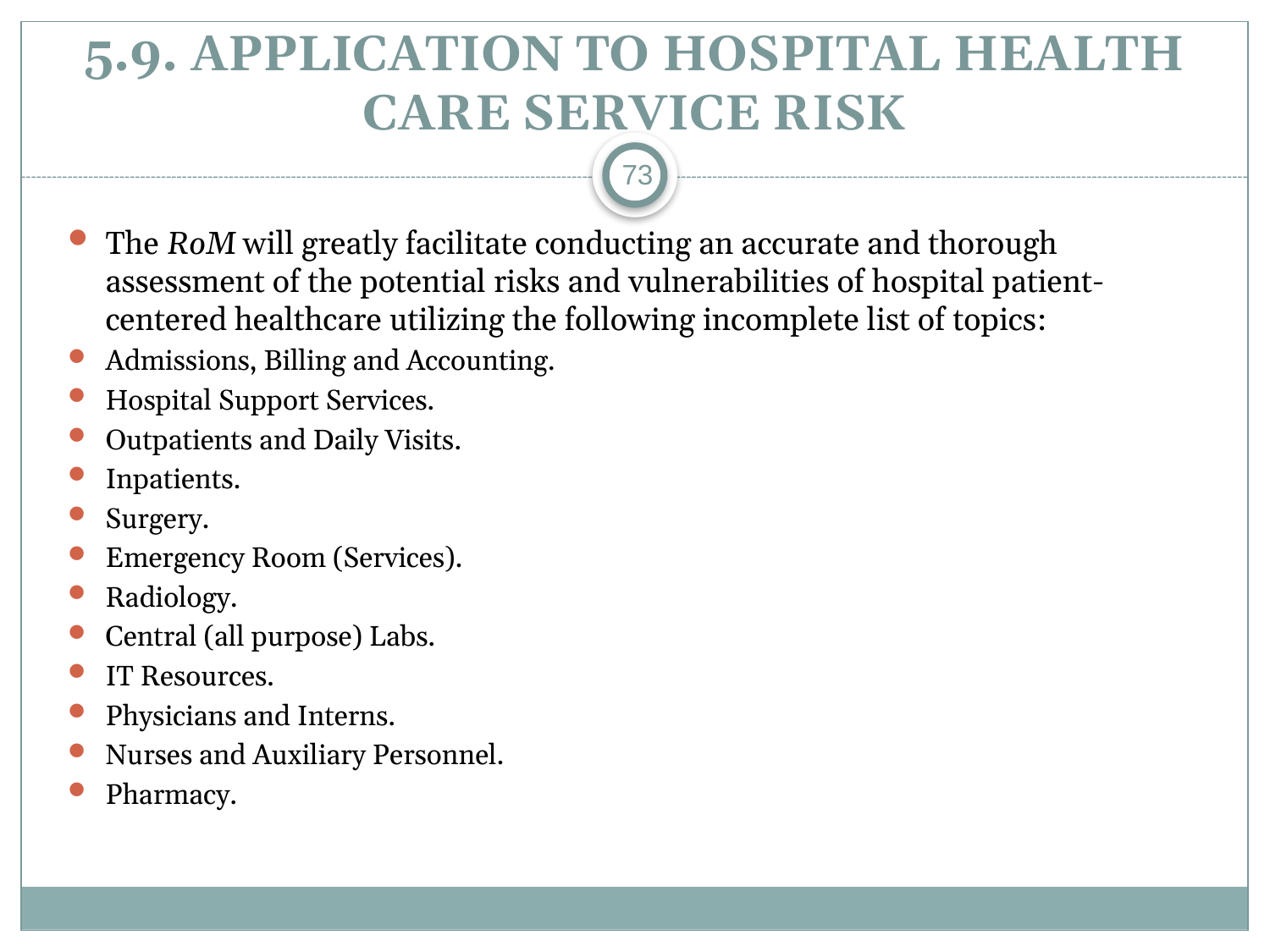

# 5.9. Application to Hospital Health Care Service Risk
73
The RoM will greatly facilitate conducting an accurate and thorough assessment of the potential risks and vulnerabilities of hospital patient-centered healthcare utilizing the following incomplete list of topics:
Admissions, Billing and Accounting.
Hospital Support Services.
Outpatients and Daily Visits.
Inpatients.
Surgery.
Emergency Room (Services).
Radiology.
Central (all purpose) Labs.
IT Resources.
Physicians and Interns.
Nurses and Auxiliary Personnel.
Pharmacy.